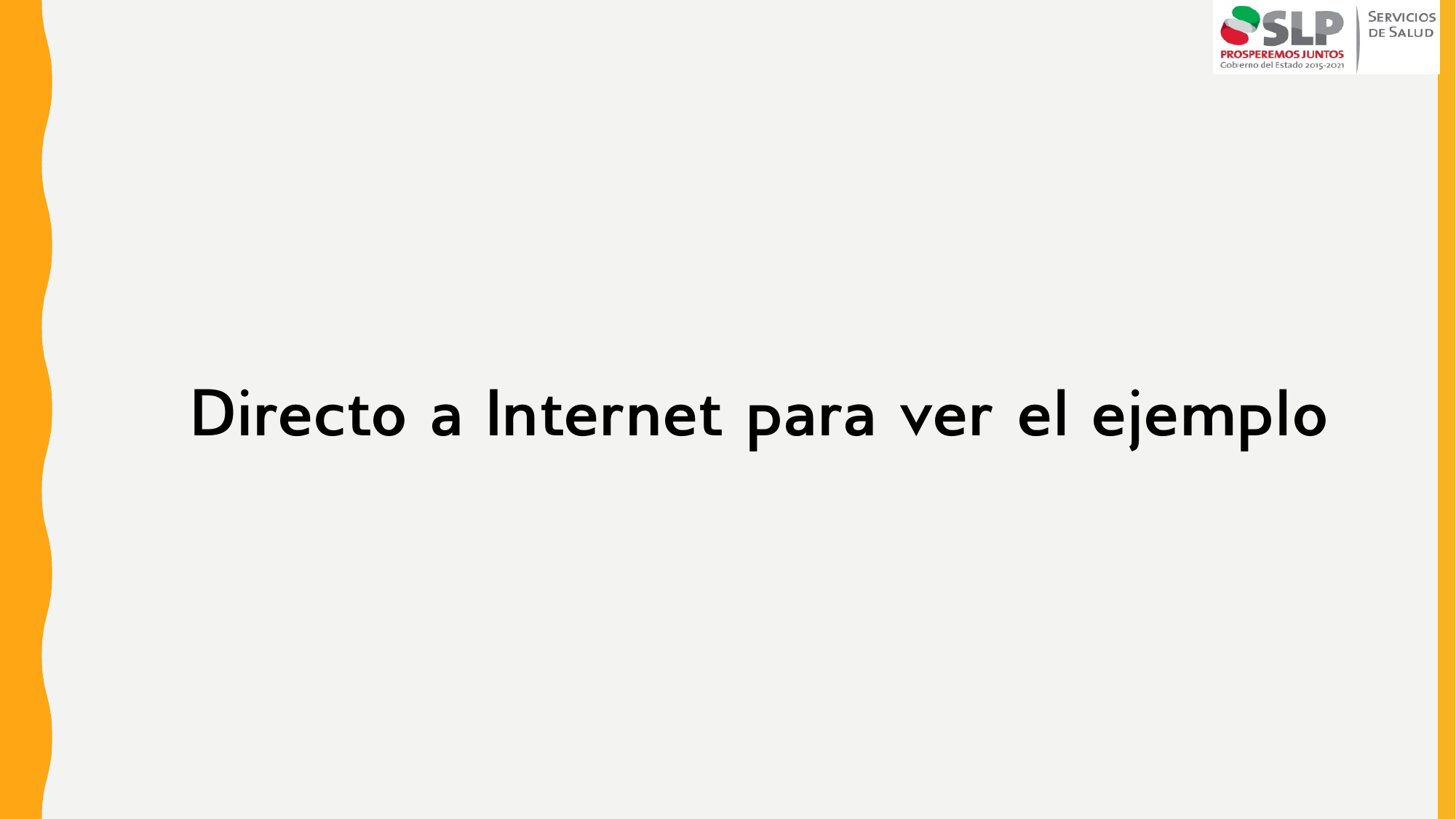

Directo a Internet para ver el ejemplo